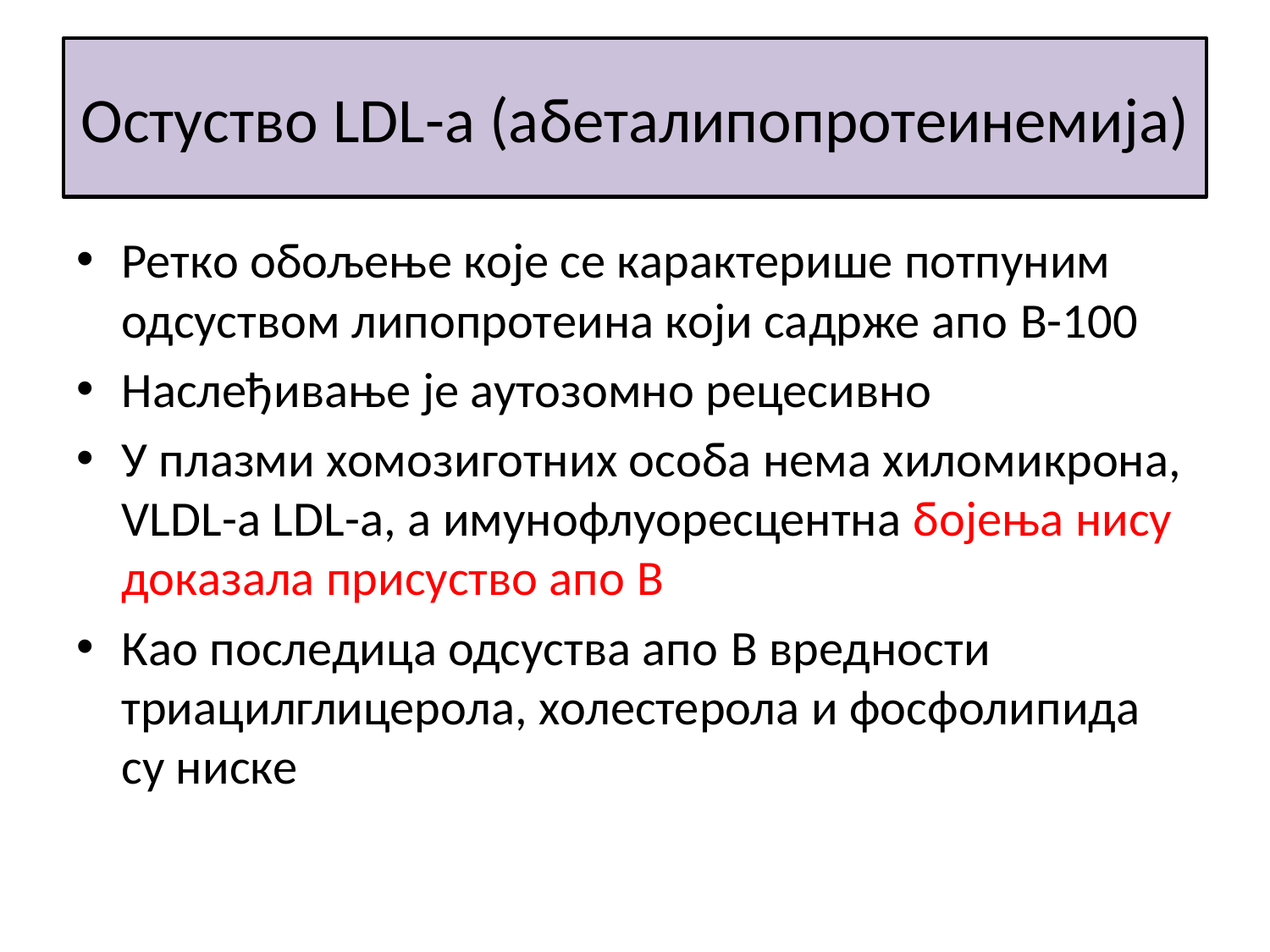

# Остуство LDL-a (aбеталипопротеинемија)
Ретко обољење које се карактерише потпуним одсуством липопротеина који садрже апо B-100
Наслеђивање је аутозомно рецесивно
У плазми хомозиготних особа нема хиломикрона, VLDL-a LDL-a, а имунофлуоресцентна бојења нису доказала присуство апо B
Као последица одсуства апо B вредности триацилглицерола, холестерола и фосфолипида су ниске